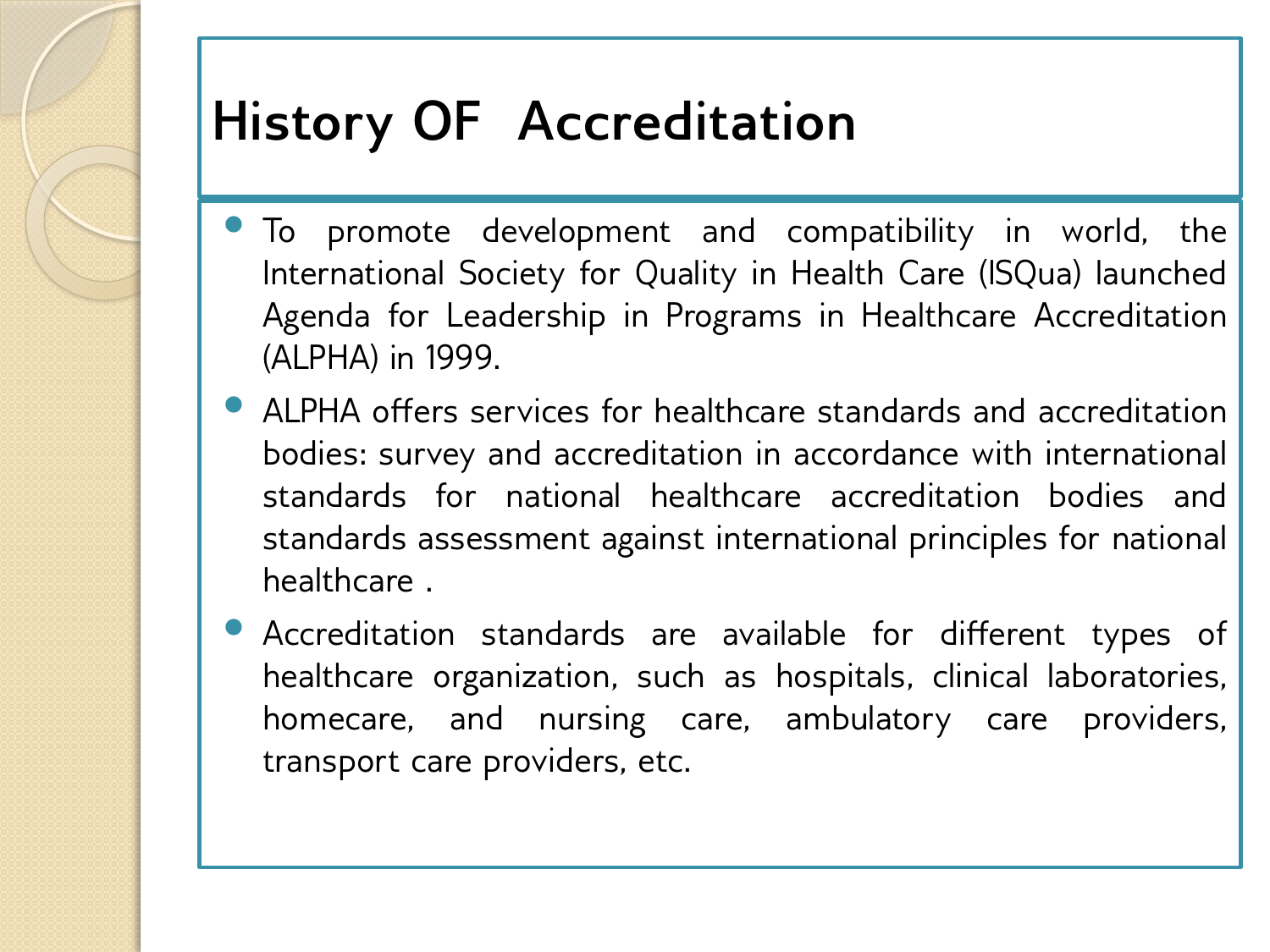

# History OF  Accreditation
To promote development and compatibility in world, the International Society for Quality in Health Care (ISQua) launched Agenda for Leadership in Programs in Healthcare Accreditation (ALPHA) in 1999.
ALPHA offers services for healthcare standards and accreditation bodies: survey and accreditation in accordance with international standards for national healthcare accreditation bodies and standards assessment against international principles for national healthcare .
Accreditation standards are available for different types of healthcare organization, such as hospitals, clinical laboratories, homecare, and nursing care, ambulatory care providers, transport care providers, etc.